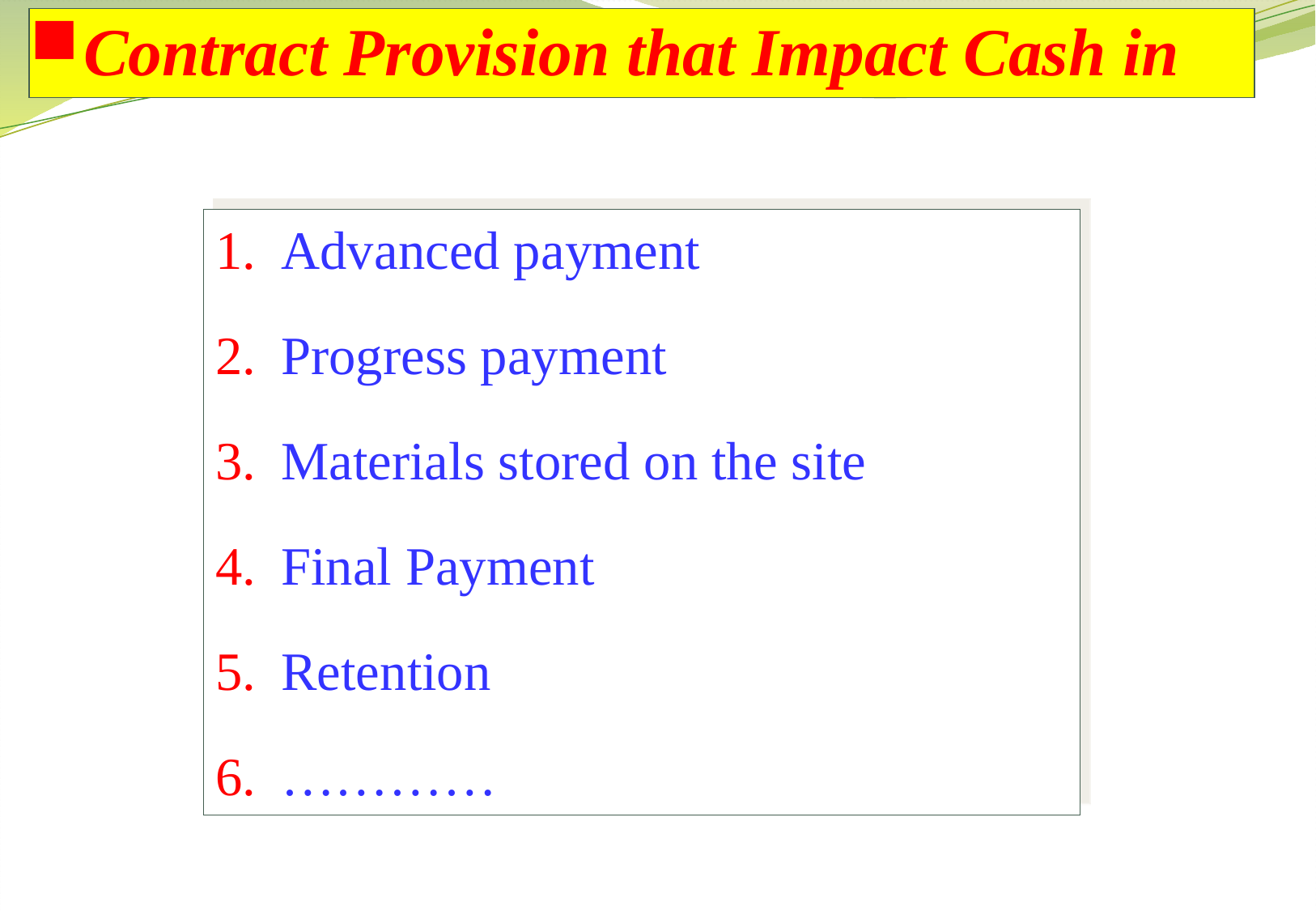

Contract Provision that Impact Cash in
Advanced payment
Progress payment
Materials stored on the site
Final Payment
Retention
…………